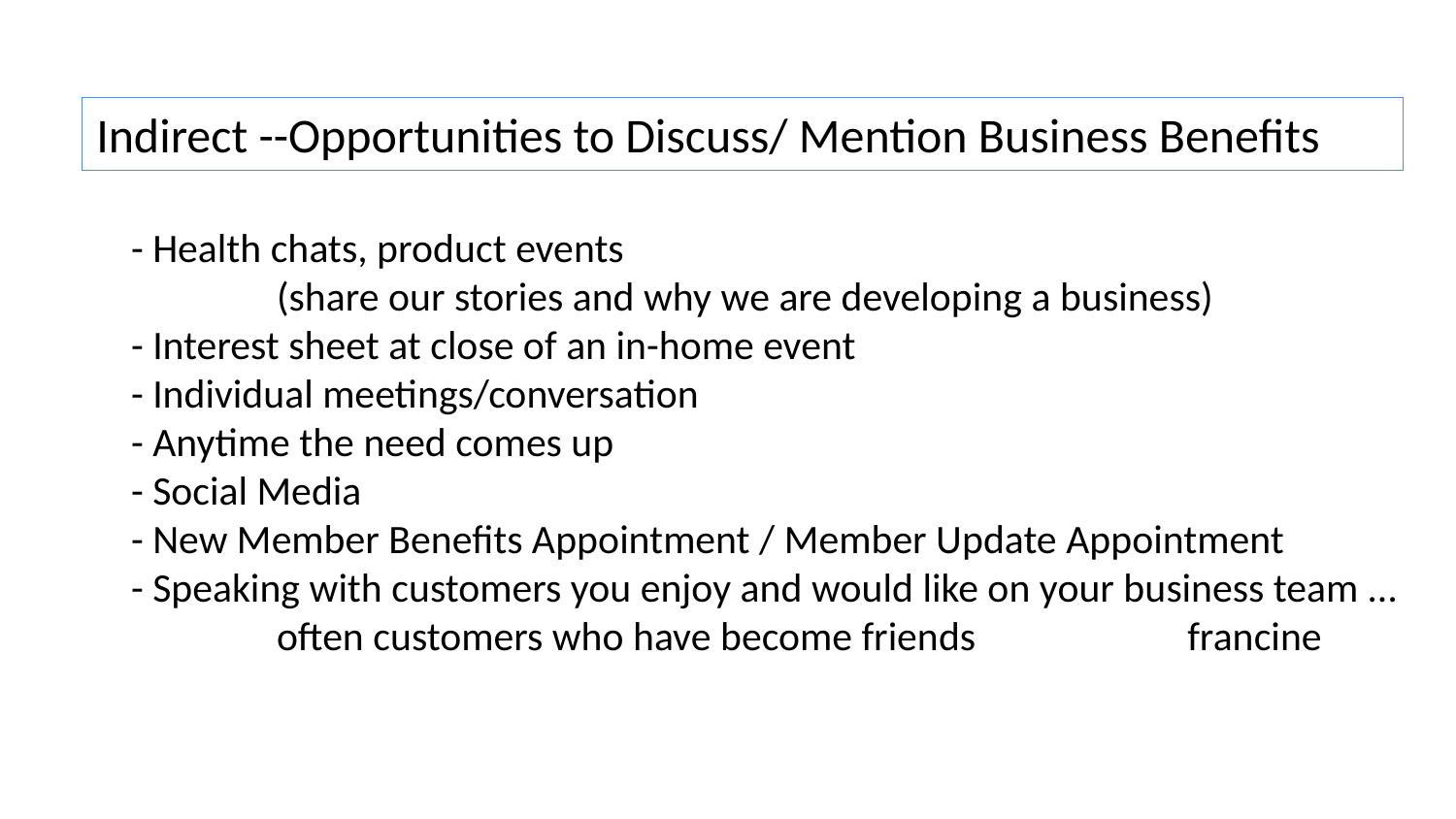

Indirect --Opportunities to Discuss/ Mention Business Benefits
- Health chats, product events
	(share our stories and why we are developing a business)
- Interest sheet at close of an in-home event
- Individual meetings/conversation
- Anytime the need comes up
- Social Media
- New Member Benefits Appointment / Member Update Appointment
- Speaking with customers you enjoy and would like on your business team … 	often customers who have become friends                       francine